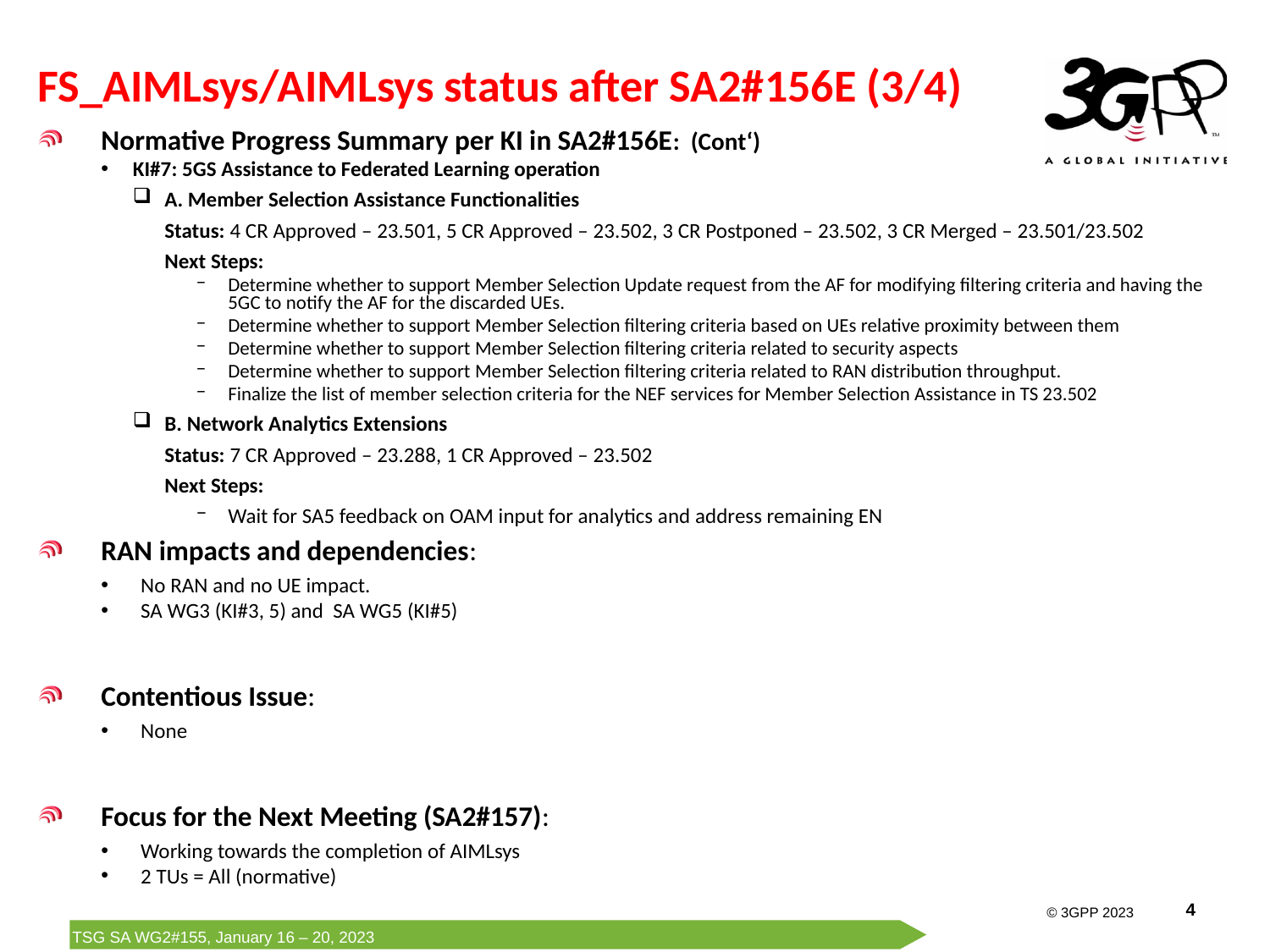

# FS_AIMLsys/AIMLsys status after SA2#156E (3/4)

Normative Progress Summary per KI in SA2#156E:  (Cont‘)
KI#7: 5GS Assistance to Federated Learning operation
A. Member Selection Assistance Functionalities
Status: 4 CR Approved – 23.501, 5 CR Approved – 23.502, 3 CR Postponed – 23.502, 3 CR Merged – 23.501/23.502
Next Steps:
Determine whether to support Member Selection Update request from the AF for modifying filtering criteria and having the 5GC to notify the AF for the discarded UEs.
Determine whether to support Member Selection filtering criteria based on UEs relative proximity between them
Determine whether to support Member Selection filtering criteria related to security aspects
Determine whether to support Member Selection filtering criteria related to RAN distribution throughput.
Finalize the list of member selection criteria for the NEF services for Member Selection Assistance in TS 23.502
B. Network Analytics Extensions
Status: 7 CR Approved – 23.288, 1 CR Approved – 23.502
Next Steps:
Wait for SA5 feedback on OAM input for analytics and address remaining EN
RAN impacts and dependencies:
No RAN and no UE impact.
SA WG3 (KI#3, 5) and  SA WG5 (KI#5)

Contentious Issue:
None

Focus for the Next Meeting (SA2#157):
Working towards the completion of AIMLsys
2 TUs = All (normative)